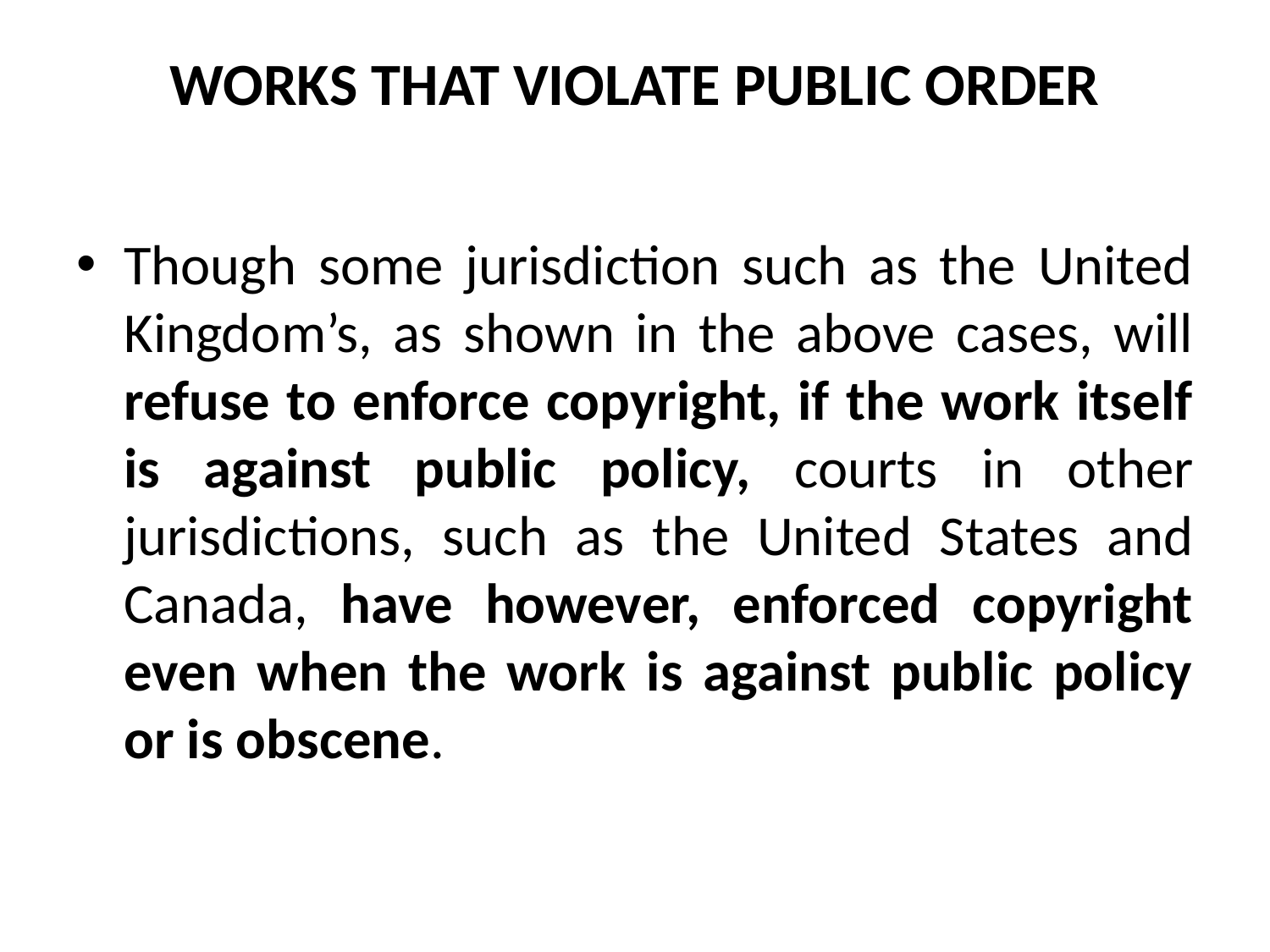

# WORKS THAT VIOLATE PUBLIC ORDER
Though some jurisdiction such as the United Kingdom’s, as shown in the above cases, will refuse to enforce copyright, if the work itself is against public policy, courts in other jurisdictions, such as the United States and Canada, have however, enforced copyright even when the work is against public policy or is obscene.